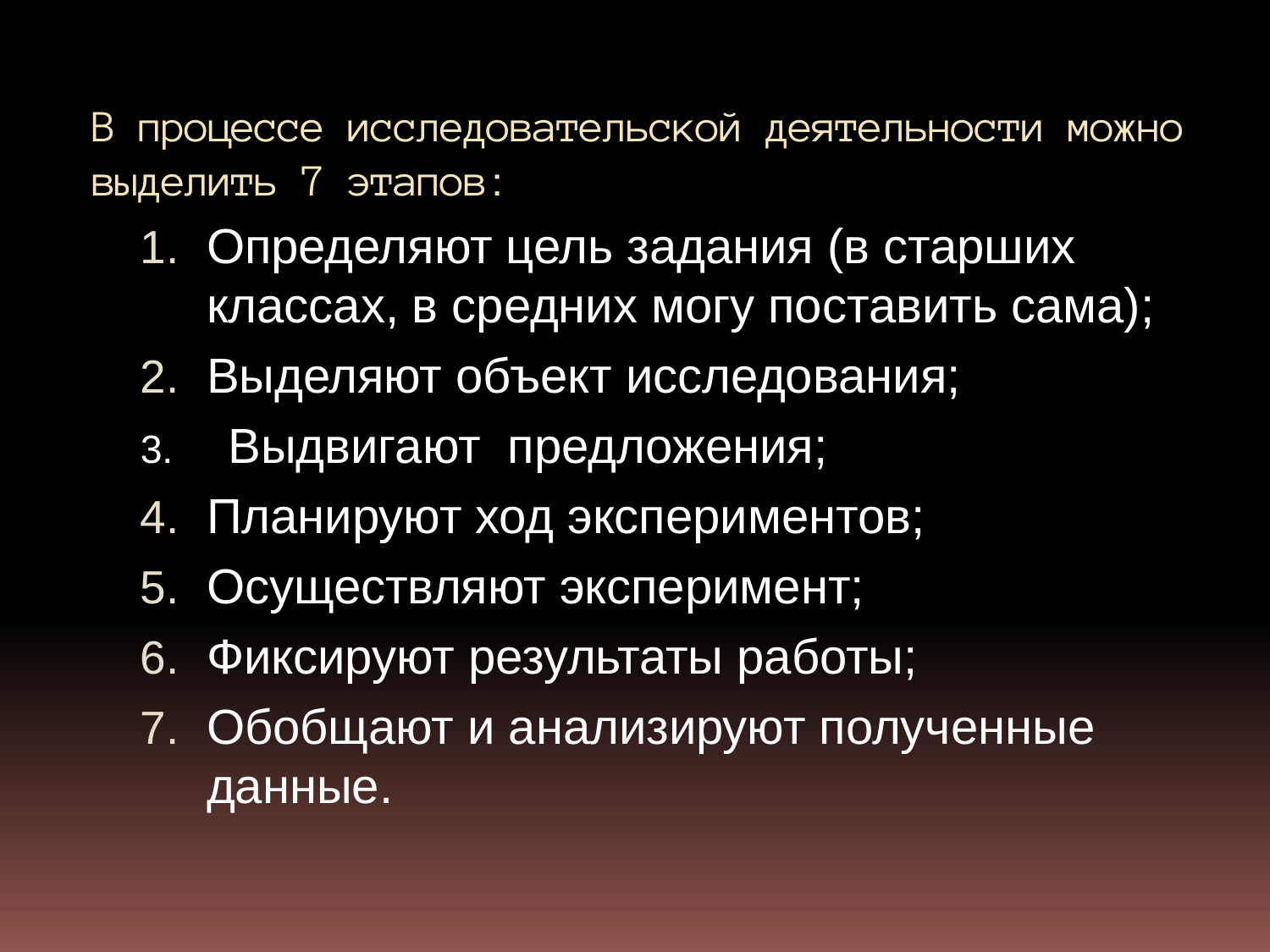

# В процессе исследовательской деятельности можно выделить 7 этапов:
Определяют цель задания (в старших классах, в средних могу поставить сама);
Выделяют объект исследования;
3.     Выдвигают  предложения;
Планируют ход экспериментов;
Осуществляют эксперимент;
Фиксируют результаты работы;
Обобщают и анализируют полученные данные.